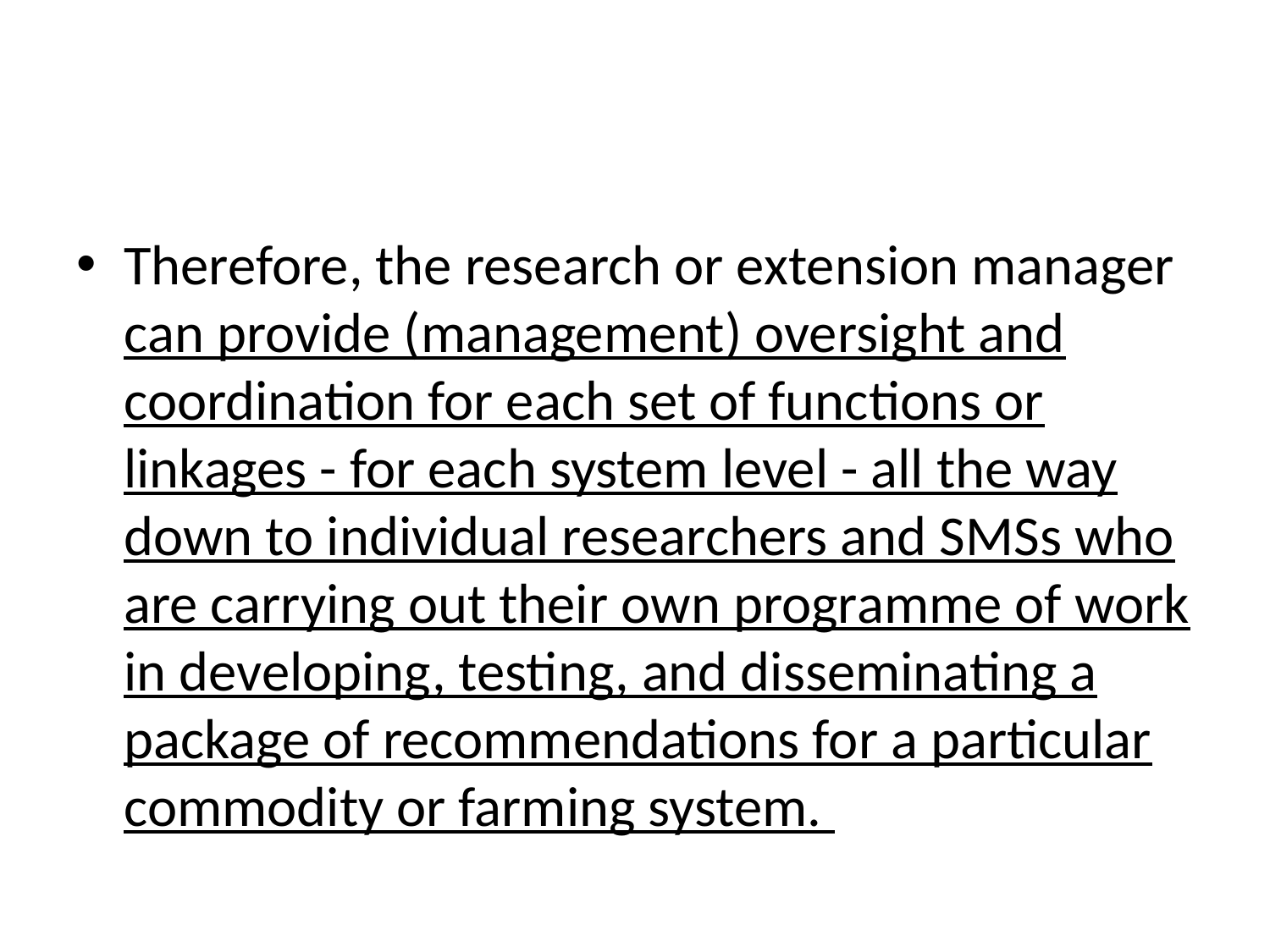

#
Therefore, the research or extension manager can provide (management) oversight and coordination for each set of functions or linkages - for each system level - all the way down to individual researchers and SMSs who are carrying out their own programme of work in developing, testing, and disseminating a package of recommendations for a particular commodity or farming system.